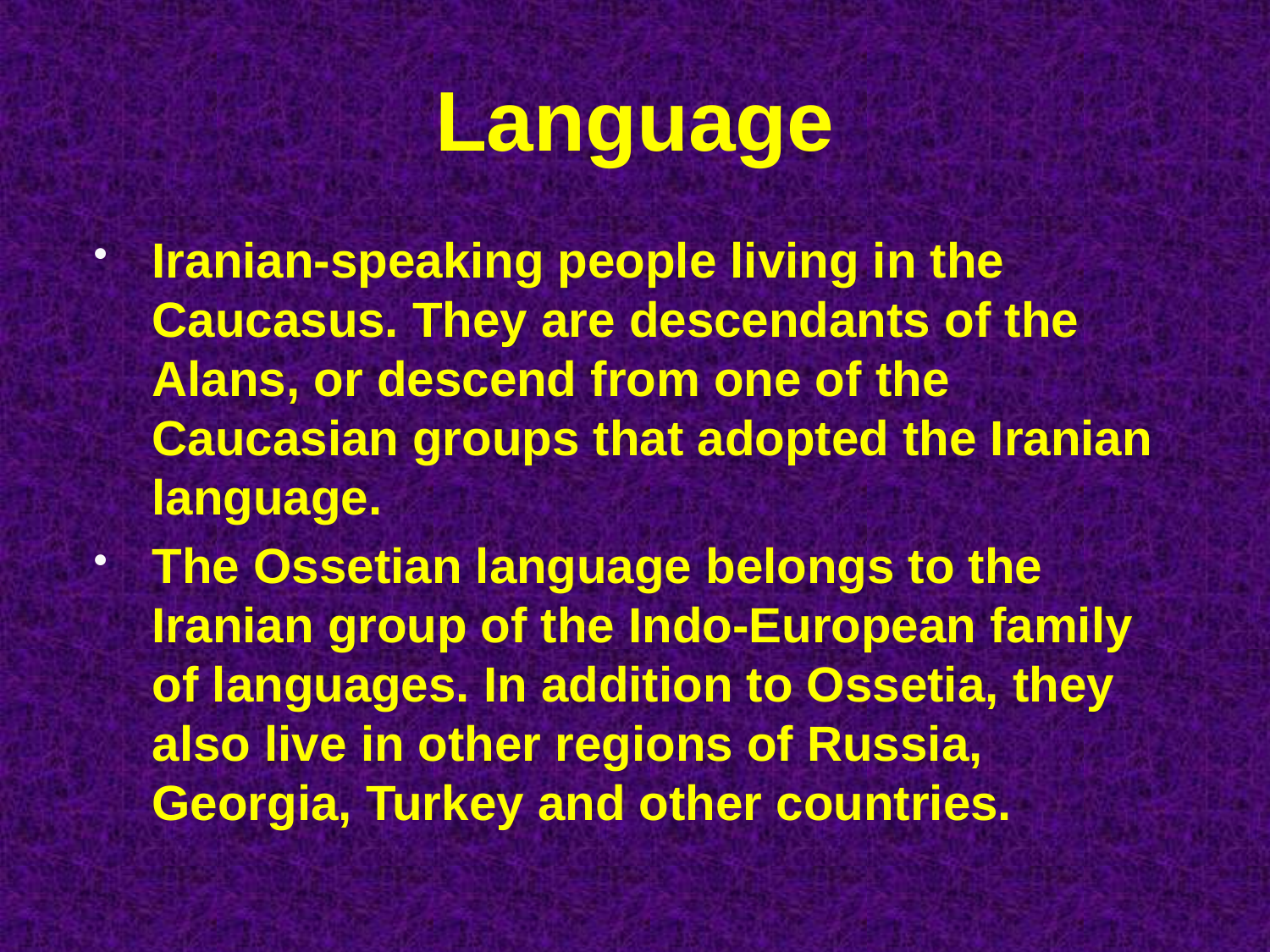

# Language
Iranian-speaking people living in the Caucasus. They are descendants of the Alans, or descend from one of the Caucasian groups that adopted the Iranian language.
The Ossetian language belongs to the Iranian group of the Indo-European family of languages. In addition to Ossetia, they also live in other regions of Russia, Georgia, Turkey and other countries.